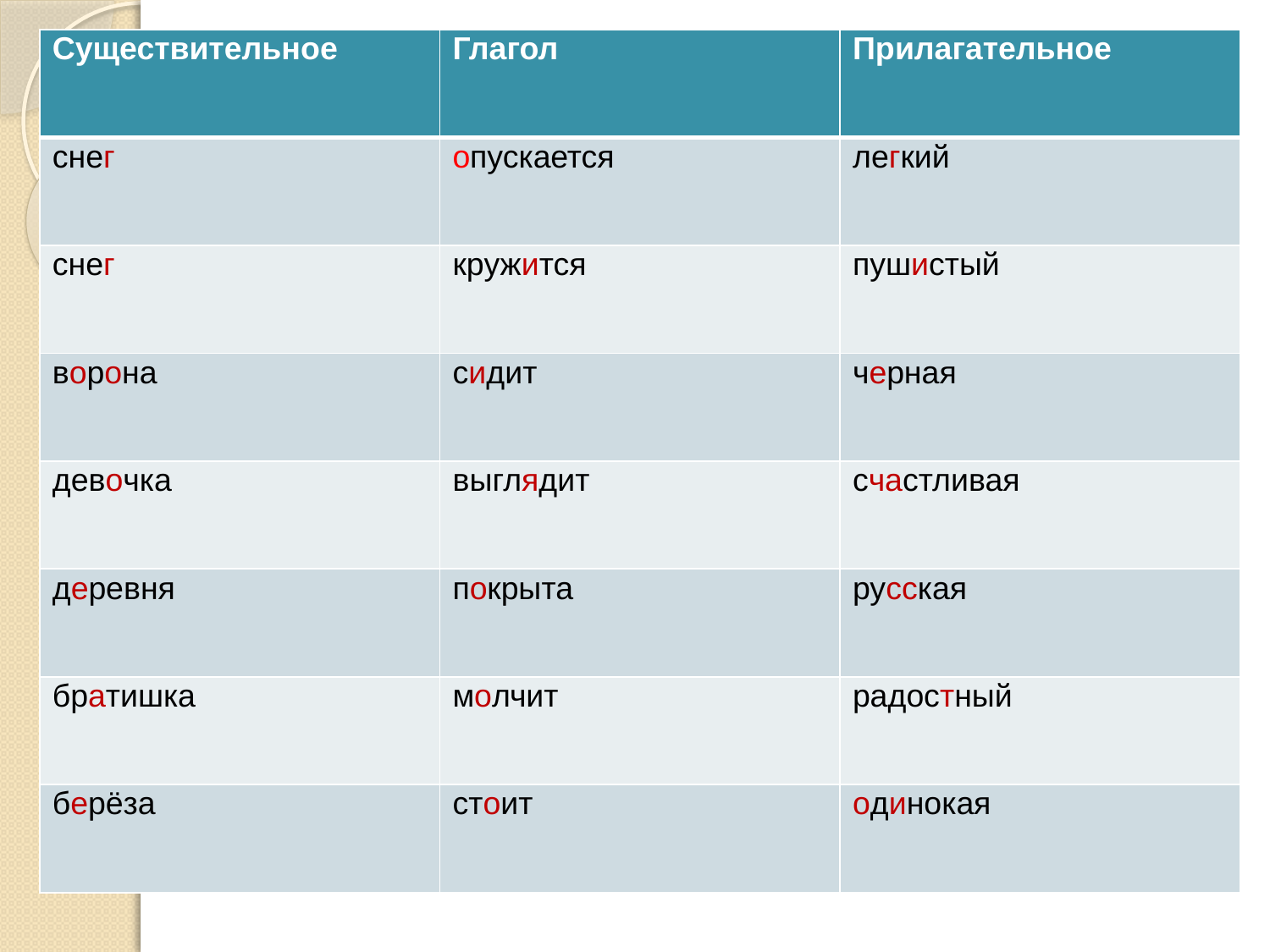

| Существительное | Глагол | Прилагательное |
| --- | --- | --- |
| снег | опускается | легкий |
| снег | кружится | пушистый |
| ворона | сидит | черная |
| девочка | выглядит | счастливая |
| деревня | покрыта | русская |
| братишка | молчит | радостный |
| берёза | стоит | одинокая |